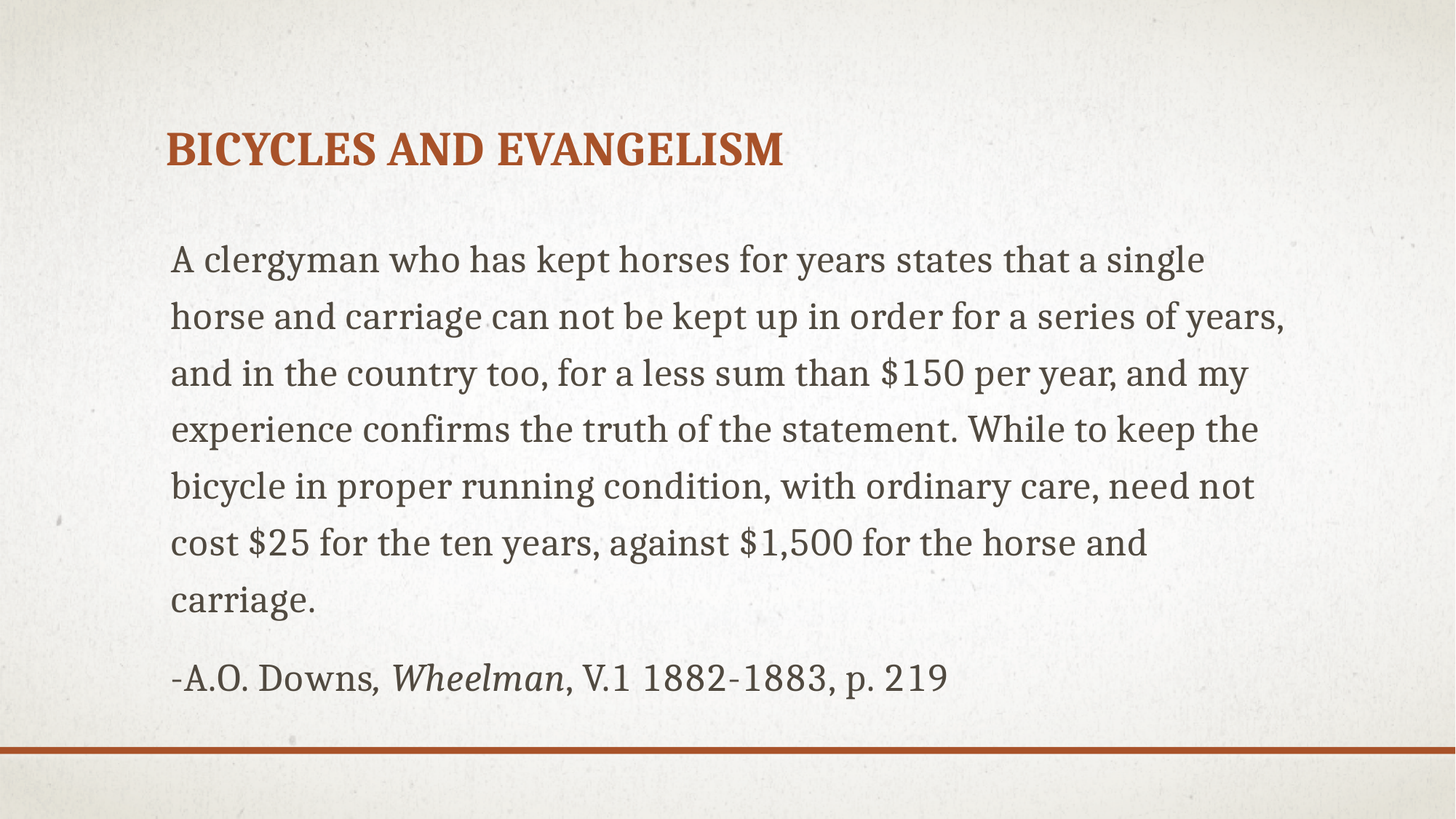

# Bicycles and Evangelism
A clergyman who has kept horses for years states that a single horse and carriage can not be kept up in order for a series of years, and in the country too, for a less sum than $150 per year, and my experience confirms the truth of the statement. While to keep the bicycle in proper running condition, with ordinary care, need not cost $25 for the ten years, against $1,500 for the horse and carriage.
-A.O. Downs, Wheelman, V.1 1882-1883, p. 219